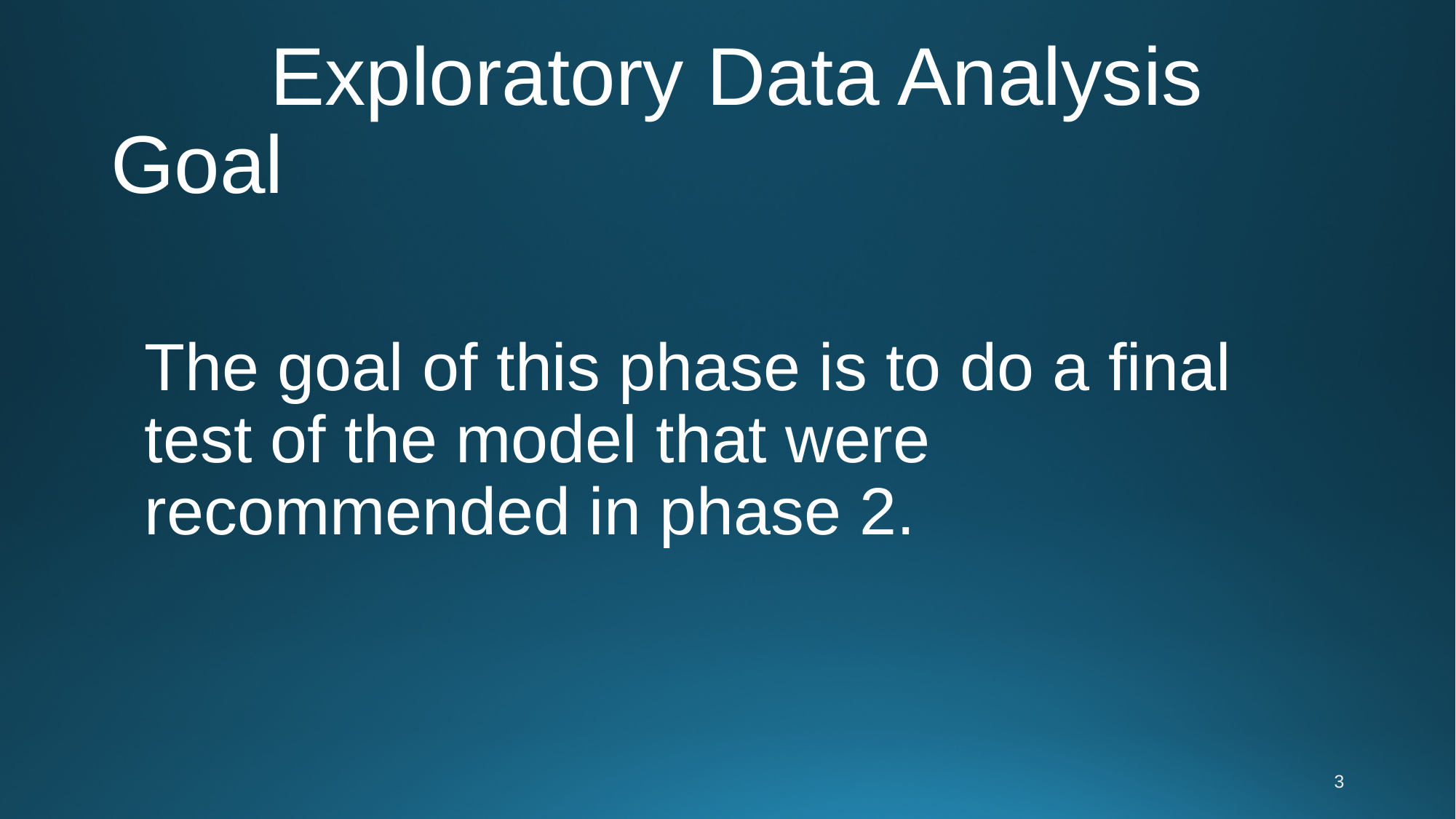

# Exploratory Data Analysis  Goal

The goal of this phase is to do a final test of the model that were recommended in phase 2.
3